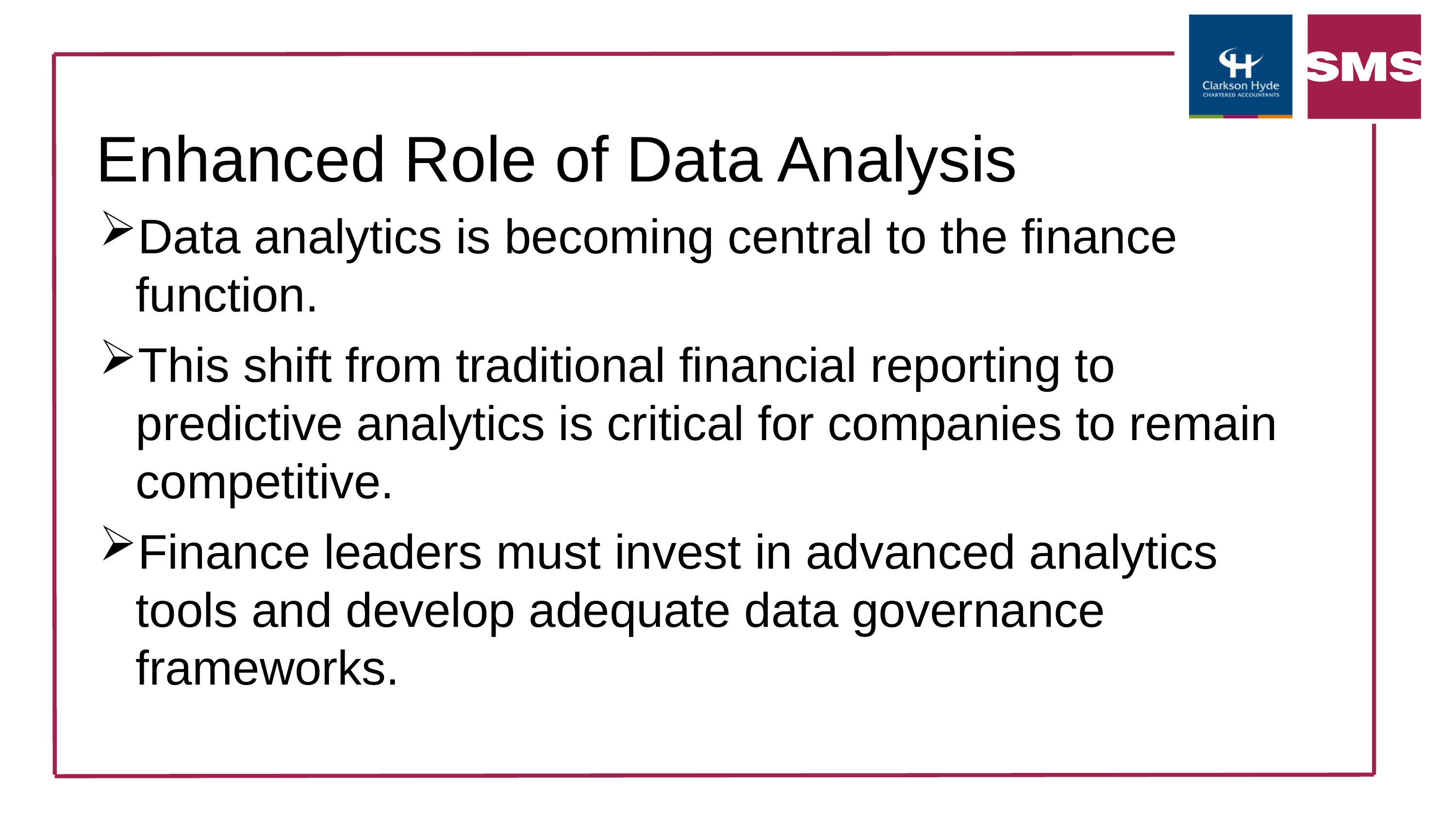

Enhanced Role of Data Analysis
Data analytics is becoming central to the finance function.
This shift from traditional financial reporting to predictive analytics is critical for companies to remain competitive.
Finance leaders must invest in advanced analytics tools and develop adequate data governance frameworks.